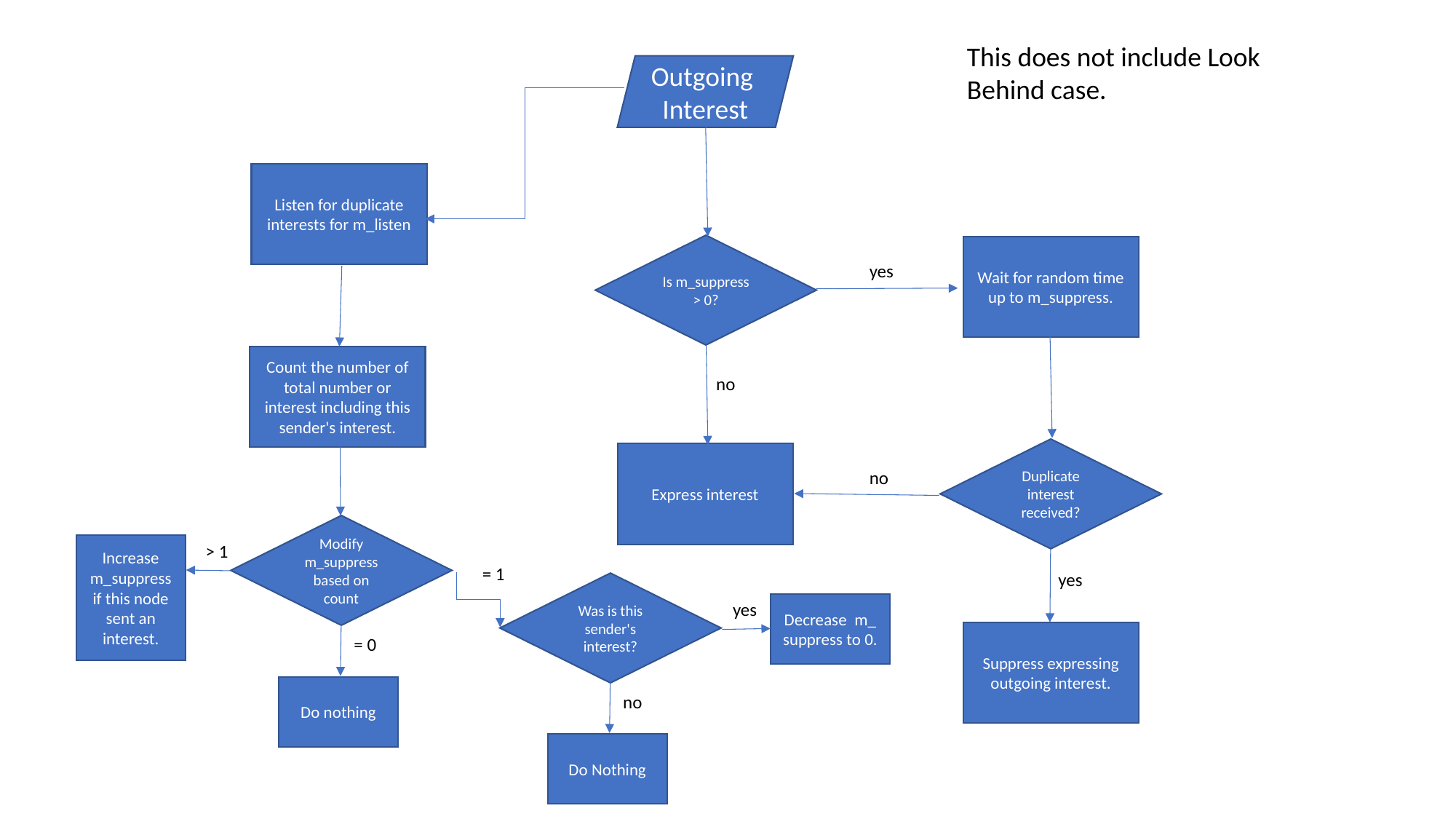

This does not include Look Behind case.
Outgoing Interest
Listen for duplicate interests for m_listen
Is m_suppress > 0?
Wait for random time up to m_suppress.
yes
Count the number of total number or interest including this sender's interest.
no
Duplicate interest received?
Express interest
no
Modify m_suppress based on count
> 1
Increase m_suppress if this node sent an interest.
= 1
yes
Was is this sender's interest?
yes
Decrease  m_suppress to 0.
Suppress expressing outgoing interest.
= 0
Do nothing
no
Do Nothing